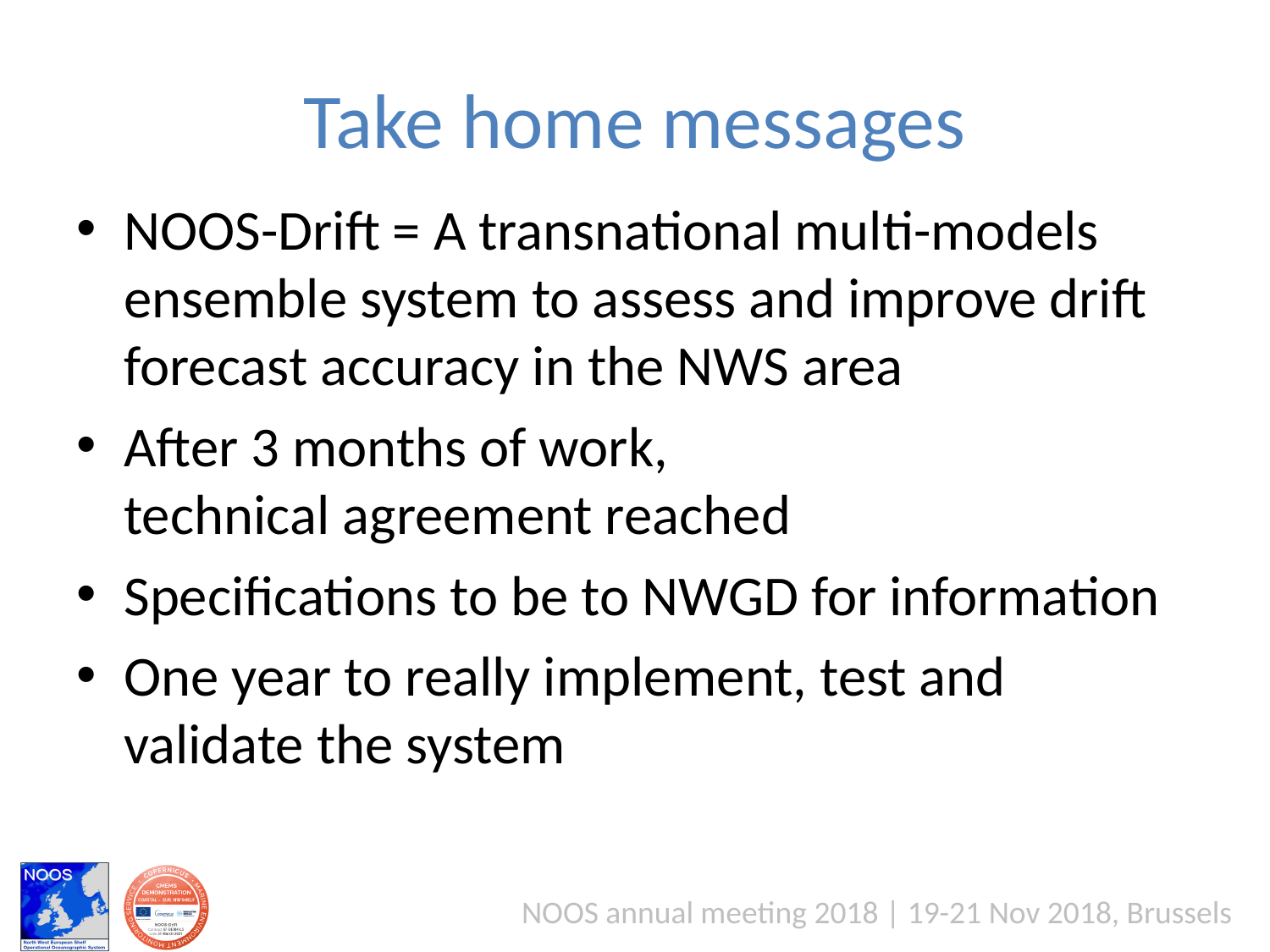

# Take home messages
NOOS-Drift = A transnational multi-models ensemble system to assess and improve drift forecast accuracy in the NWS area
After 3 months of work,
technical agreement reached
Specifications to be to NWGD for information
One year to really implement, test and validate the system